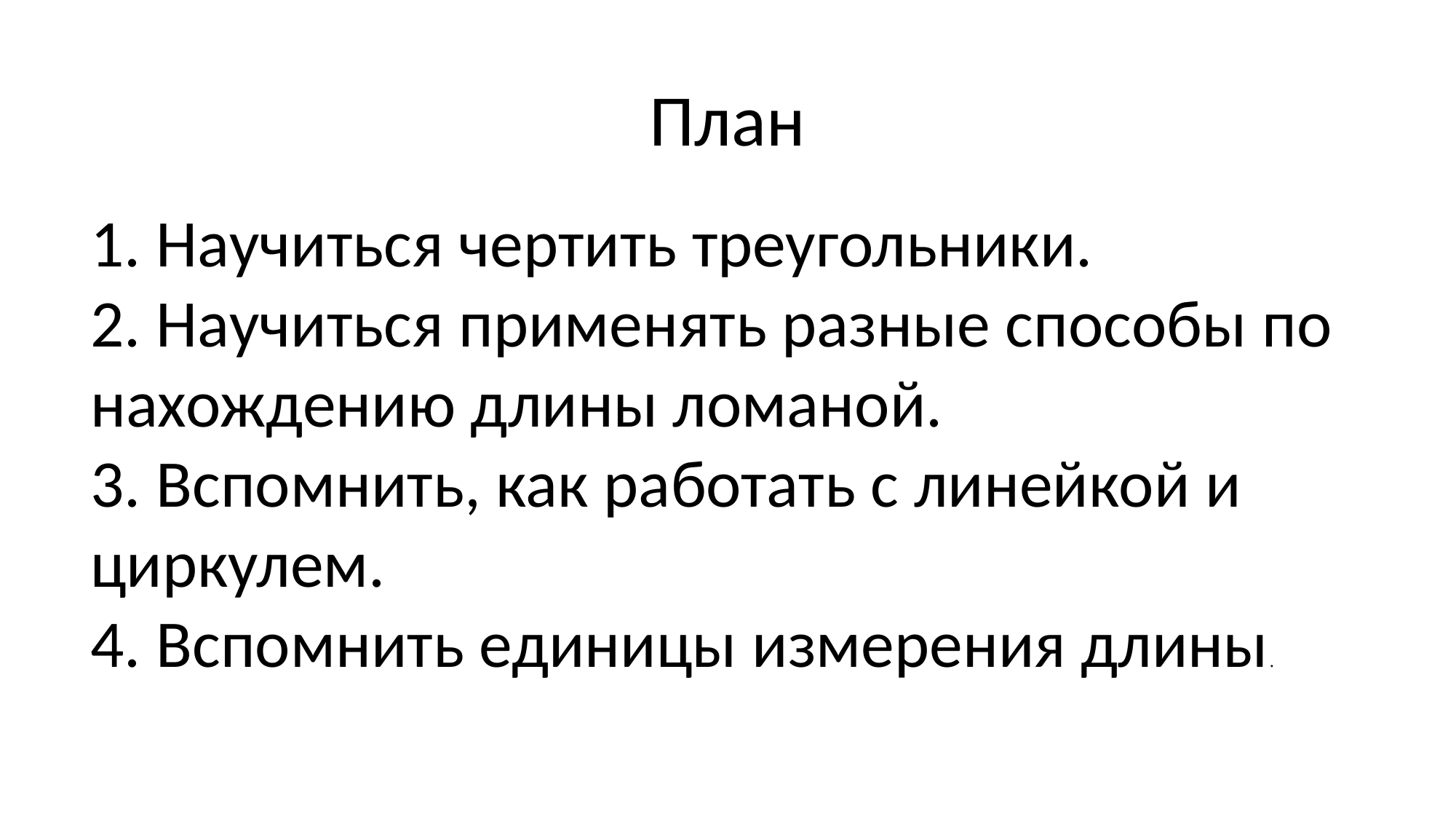

# План
 Научиться чертить треугольники.
 Научиться применять разные способы по нахождению длины ломаной.
 Вспомнить, как работать с линейкой и циркулем.
 Вспомнить единицы измерения длины.